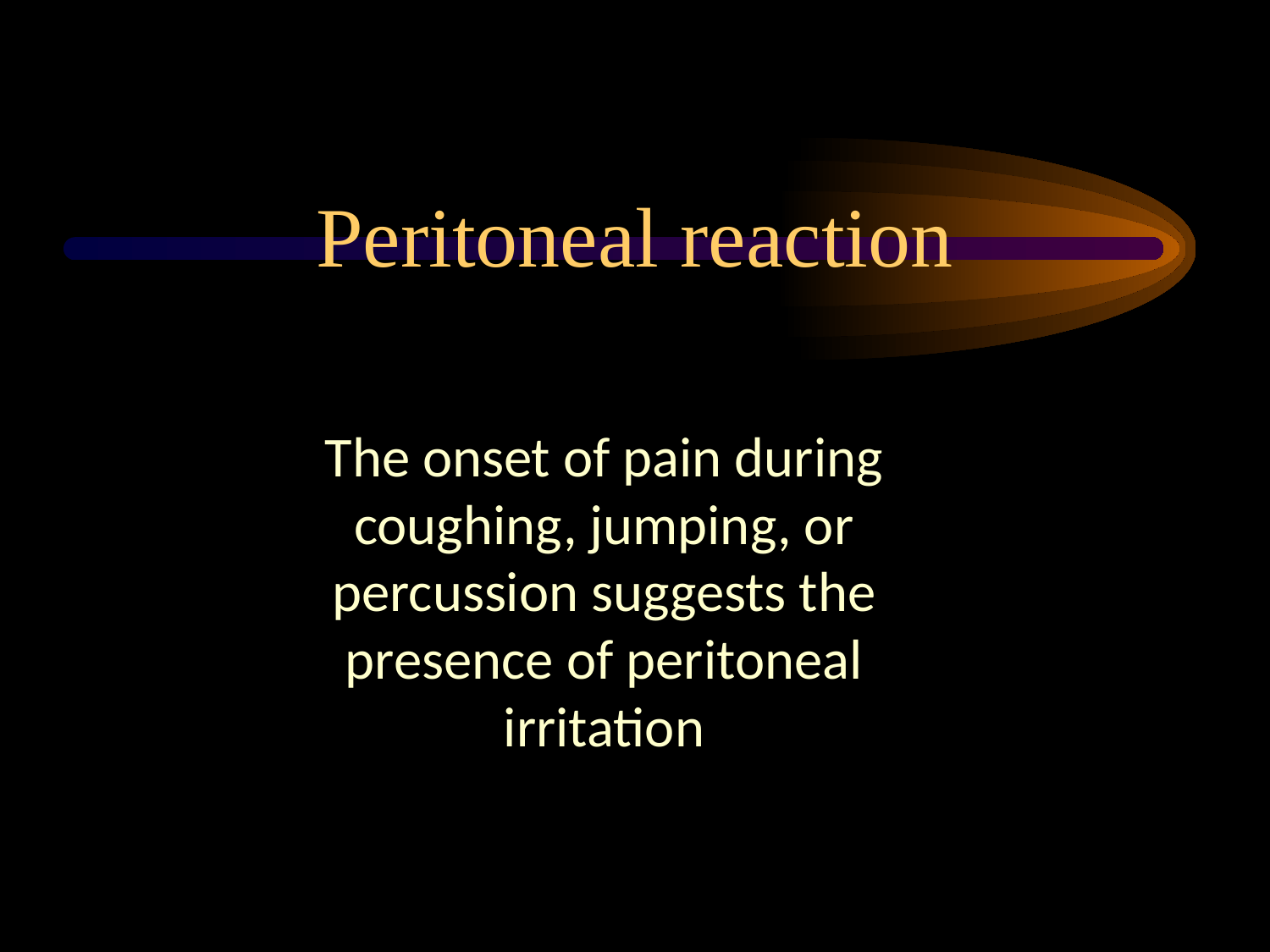

# Peritoneal reaction
The onset of pain during coughing, jumping, or percussion suggests the presence of peritoneal irritation